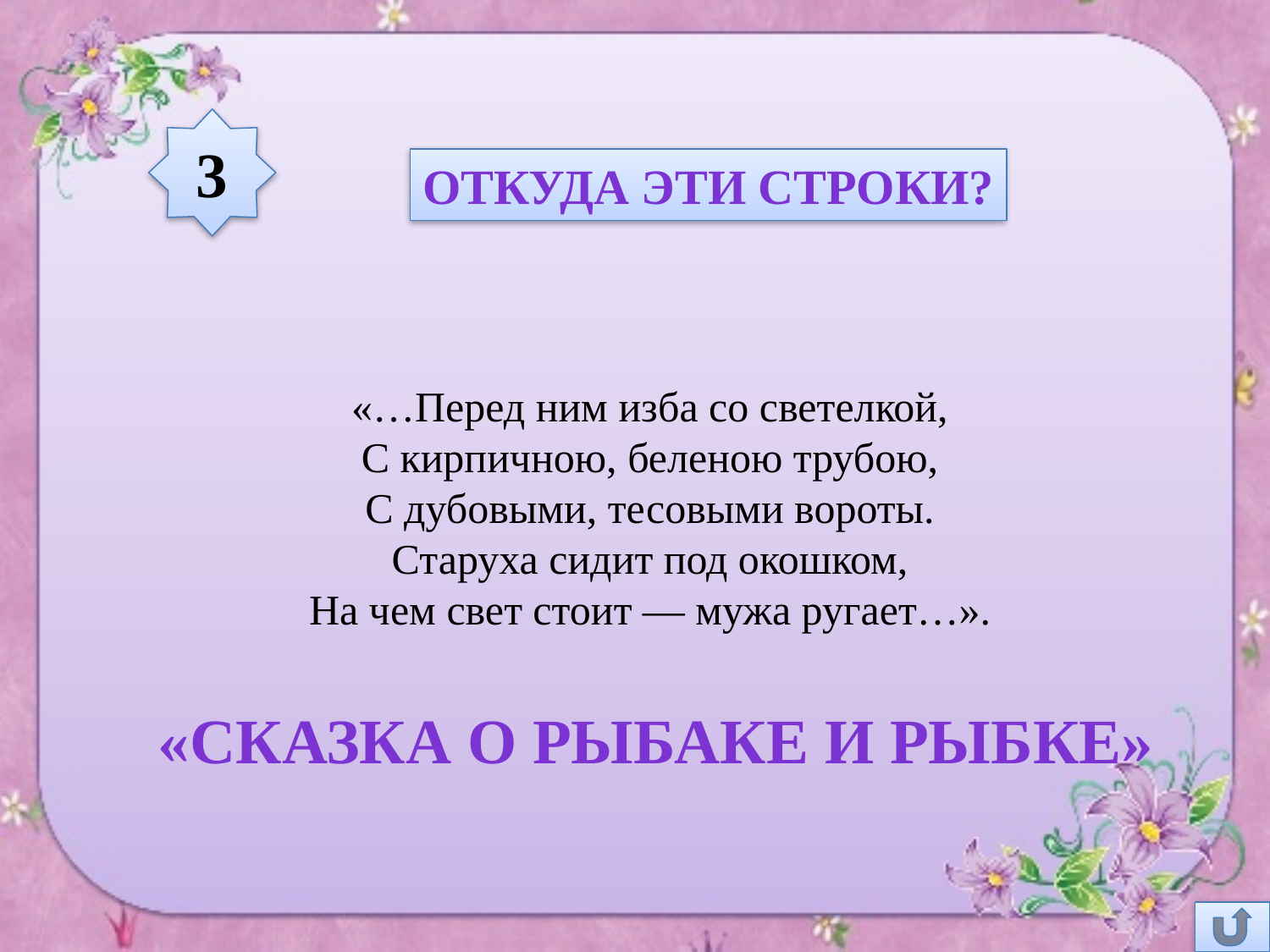

3
Откуда эти строки?
«…Перед ним изба со светелкой,
С кирпичною, беленою трубою,
С дубовыми, тесовыми вороты.
Старуха сидит под окошком,
На чем свет стоит — мужа ругает…».
«сказка о рыбаке и рыбке»